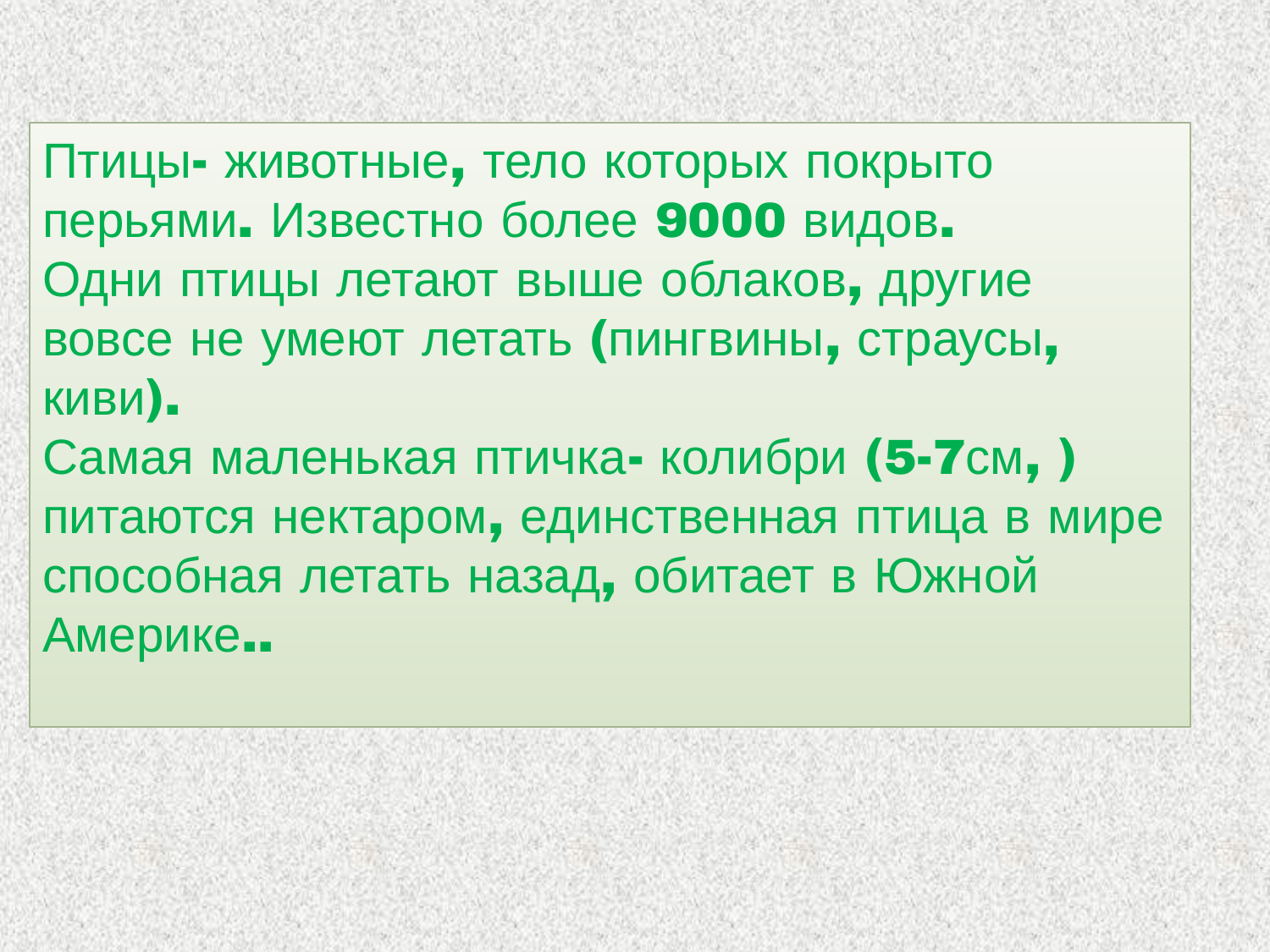

Птицы- животные, тело которых покрыто перьями. Известно более 9000 видов.
Одни птицы летают выше облаков, другие вовсе не умеют летать (пингвины, страусы, киви).
Самая маленькая птичка- колибри (5-7см, ) питаются нектаром, единственная птица в мире способная летать назад, обитает в Южной Америке..